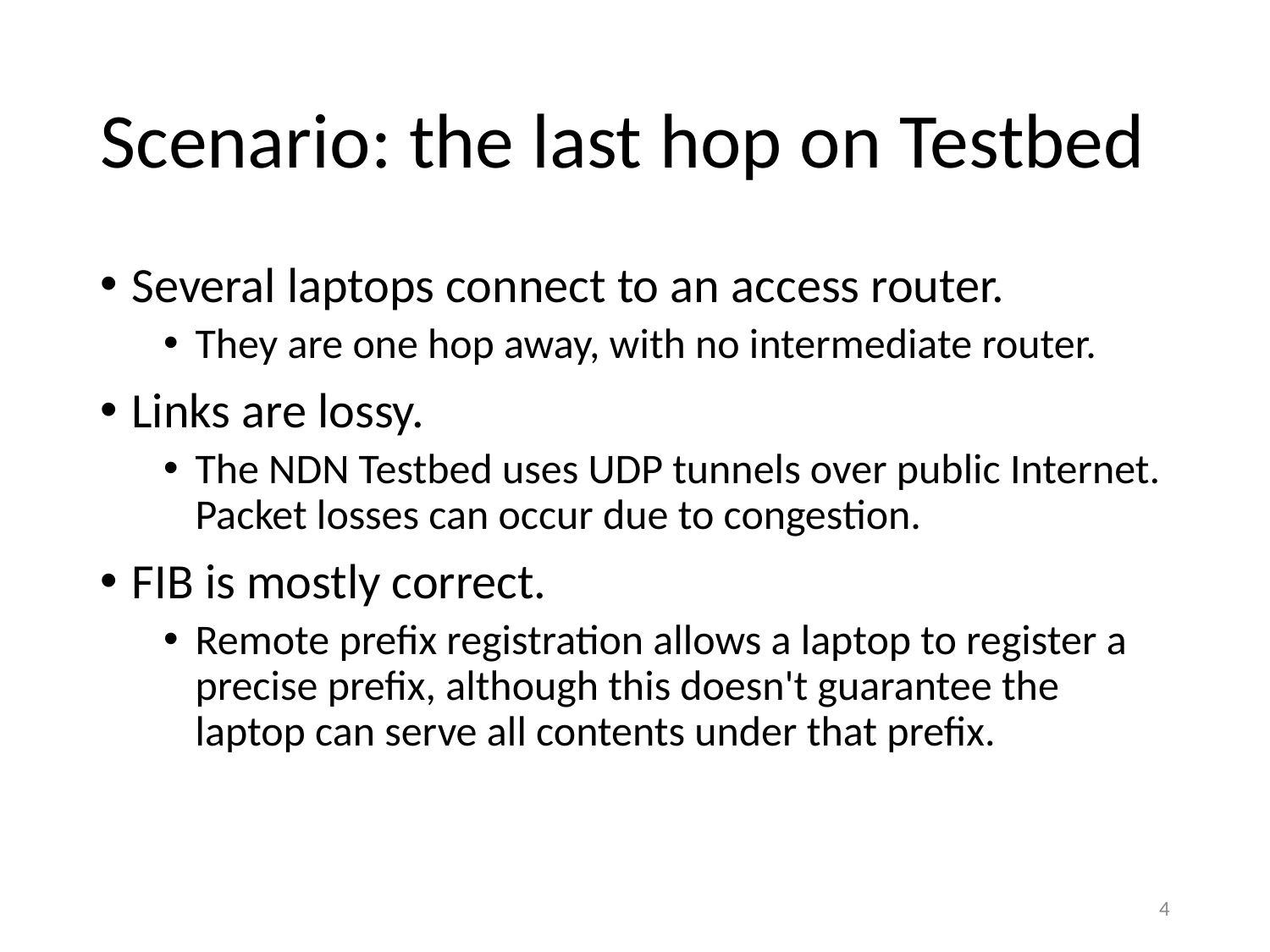

# Scenario: the last hop on Testbed
Several laptops connect to an access router.
They are one hop away, with no intermediate router.
Links are lossy.
The NDN Testbed uses UDP tunnels over public Internet. Packet losses can occur due to congestion.
FIB is mostly correct.
Remote prefix registration allows a laptop to register a precise prefix, although this doesn't guarantee the laptop can serve all contents under that prefix.
4